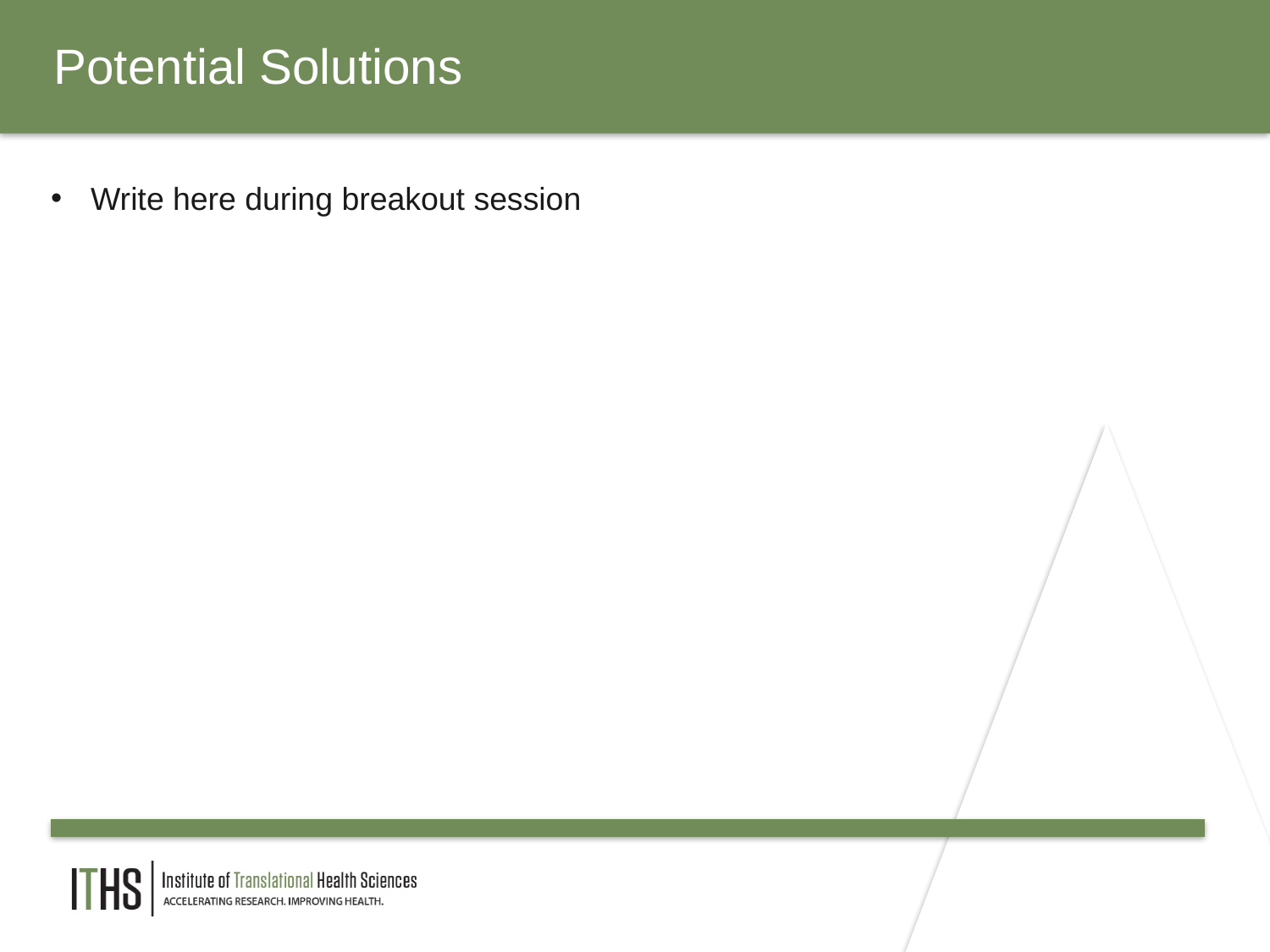

Potential Solutions
Write here during breakout session